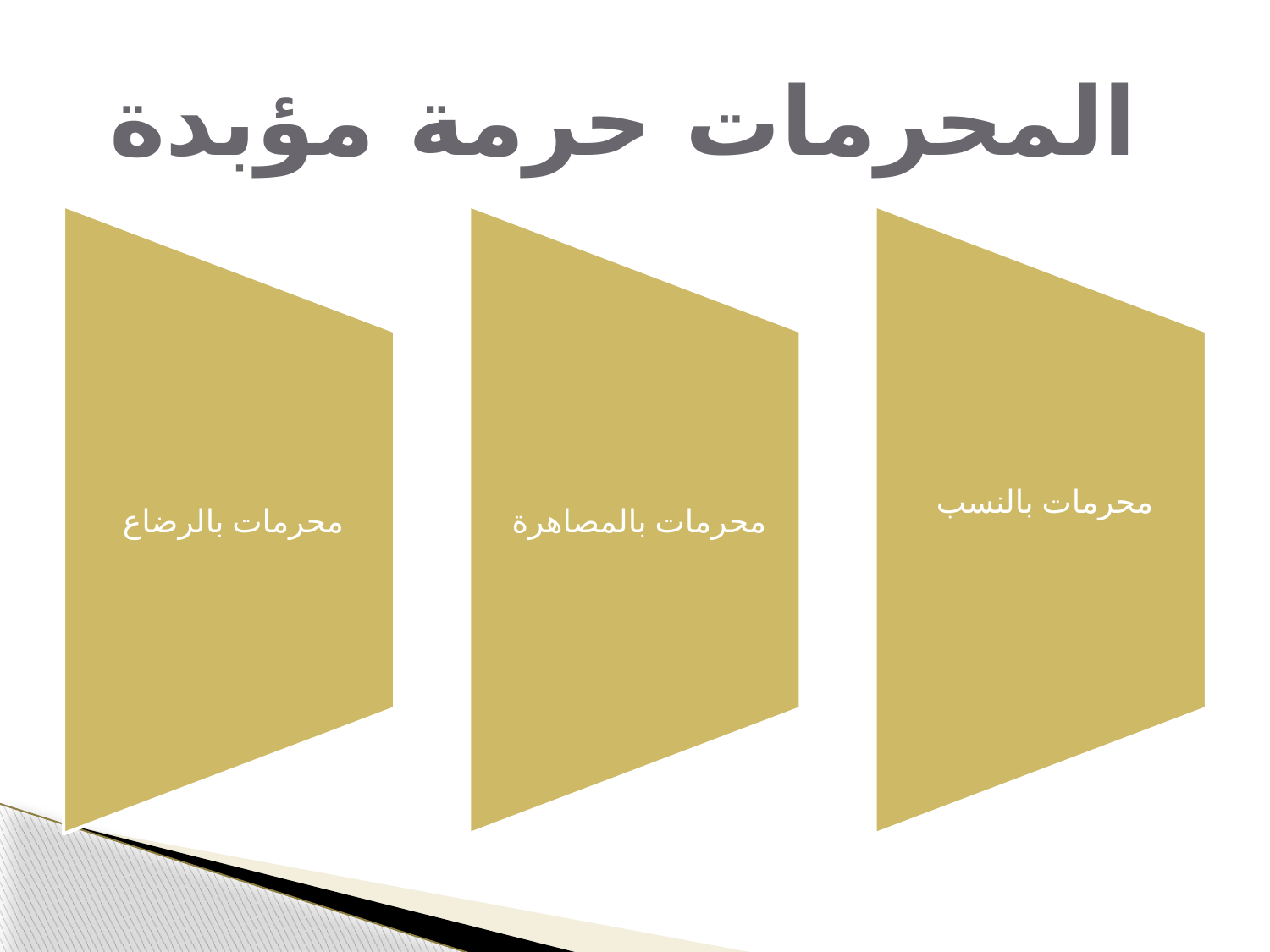

# المحرمات حرمة مؤبدة
محرمات بالرضاع
محرمات بالمصاهرة
محرمات بالنسب